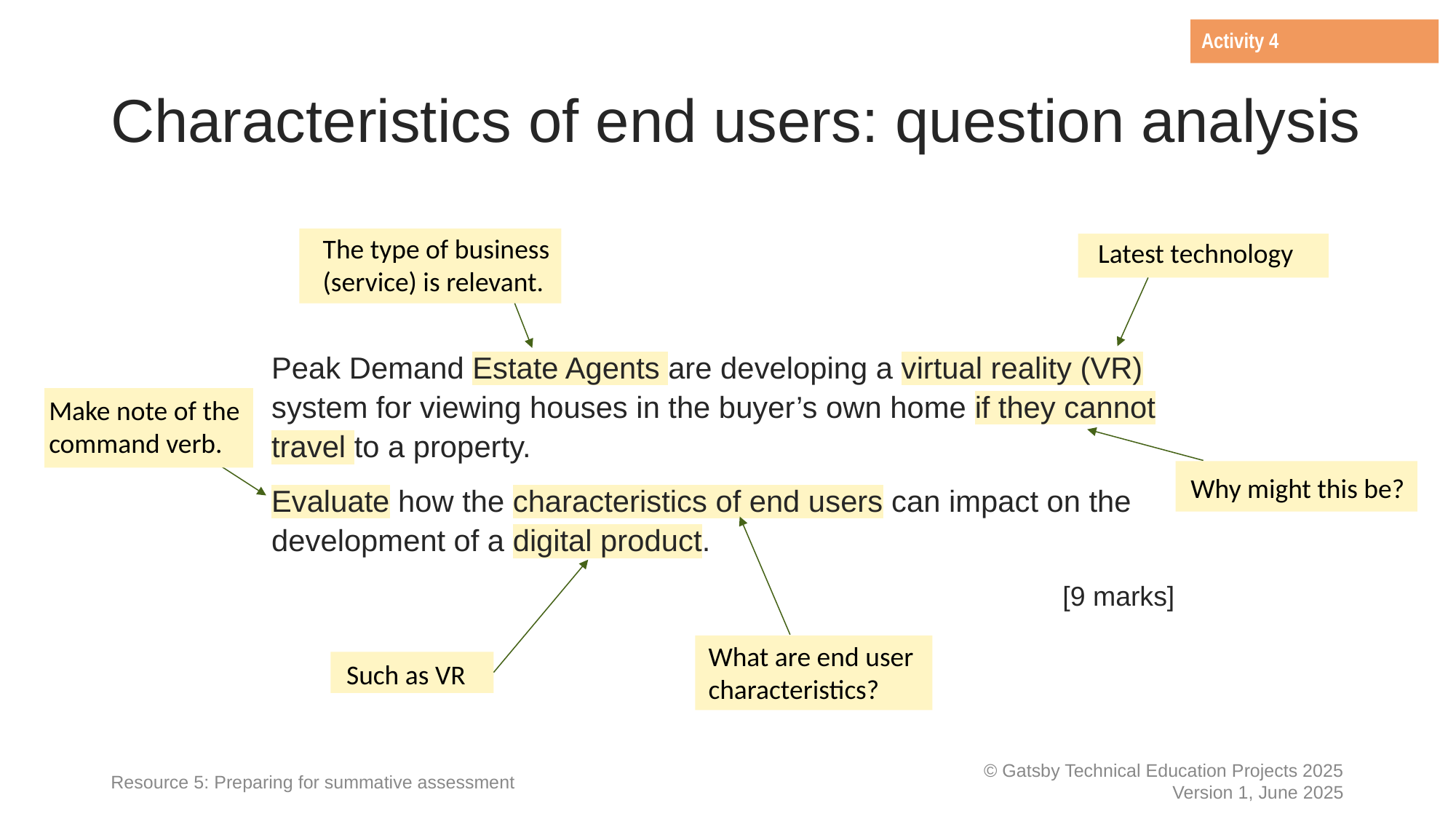

Activity 4
# Characteristics of end users: question analysis
The type of business (service) is relevant.

Latest technology

Peak Demand Estate Agents are developing a virtual reality (VR) system for viewing houses in the buyer’s own home if they cannot travel to a property.
Evaluate how the characteristics of end users can impact on the development of a digital product.
					             		[9 marks]
Make note of the command verb.

Why might this be?
What are end user characteristics?

Such as VR
Resource 5: Preparing for summative assessment